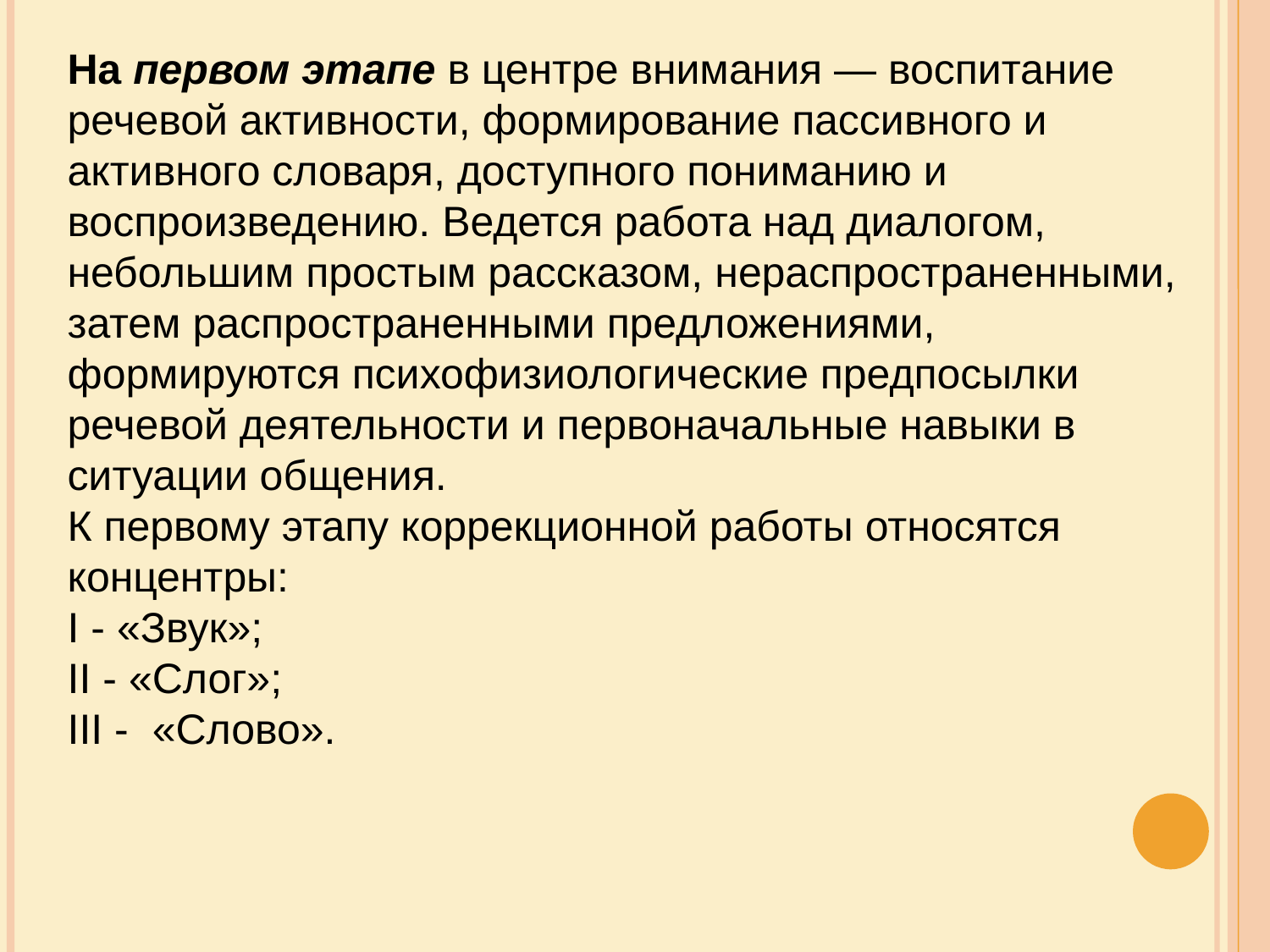

На первом этапе в центре внимания — воспитание речевой активности, формирование пассивного и активного словаря, доступного пониманию и воспроизведению. Ведется работа над диалогом, небольшим простым рассказом, нераспространенными, затем распространенными предложениями, формируются психофизиологические предпосылки речевой деятельности и первоначальные навыки в ситуации общения.
К первому этапу коррекционной работы относятся концентры:
I - «Звук»;
II - «Слог»;
III -  «Слово».